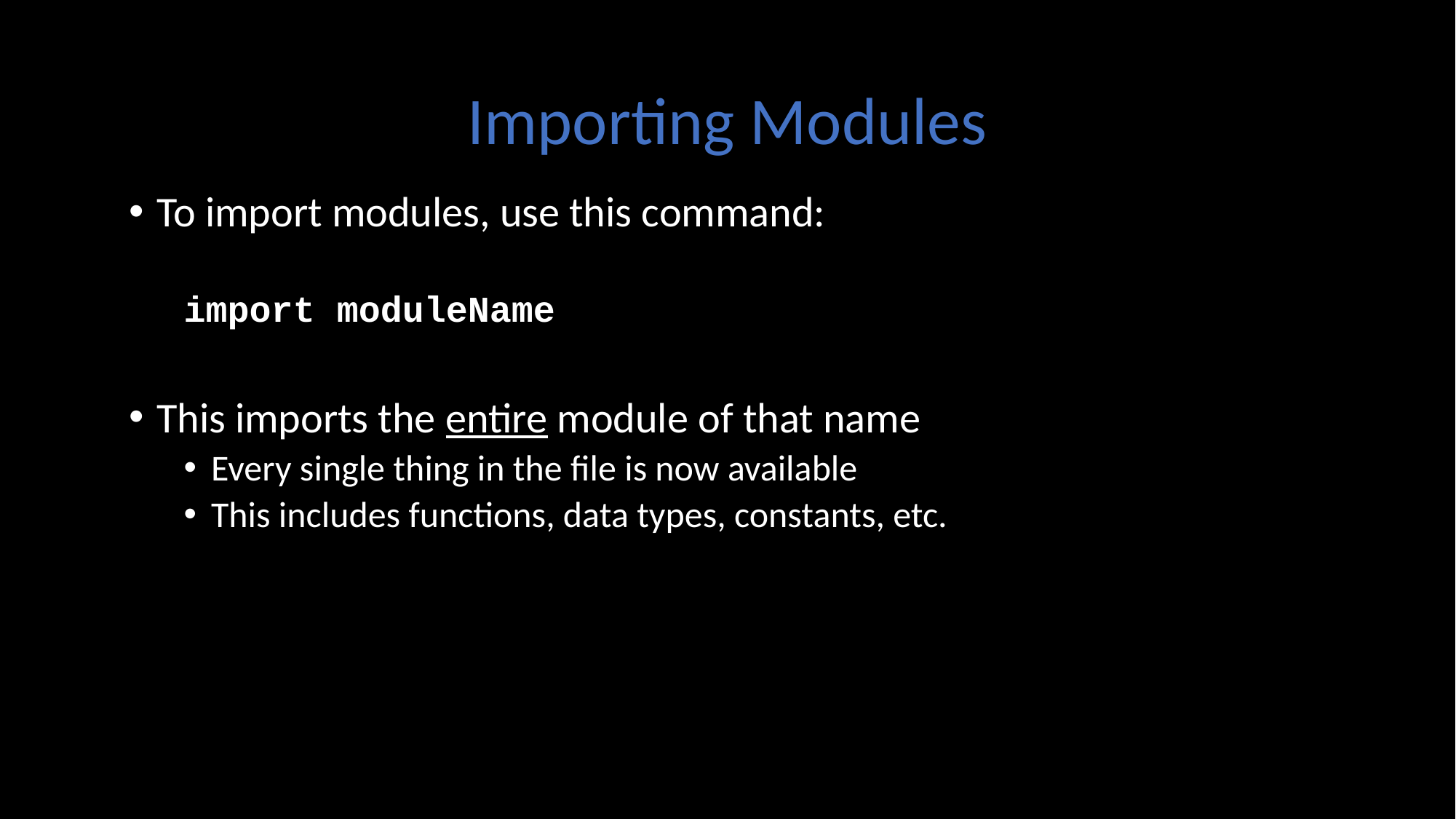

# Importing Modules
To import modules, use this command:

import moduleName

This imports the entire module of that name
Every single thing in the file is now available
This includes functions, data types, constants, etc.